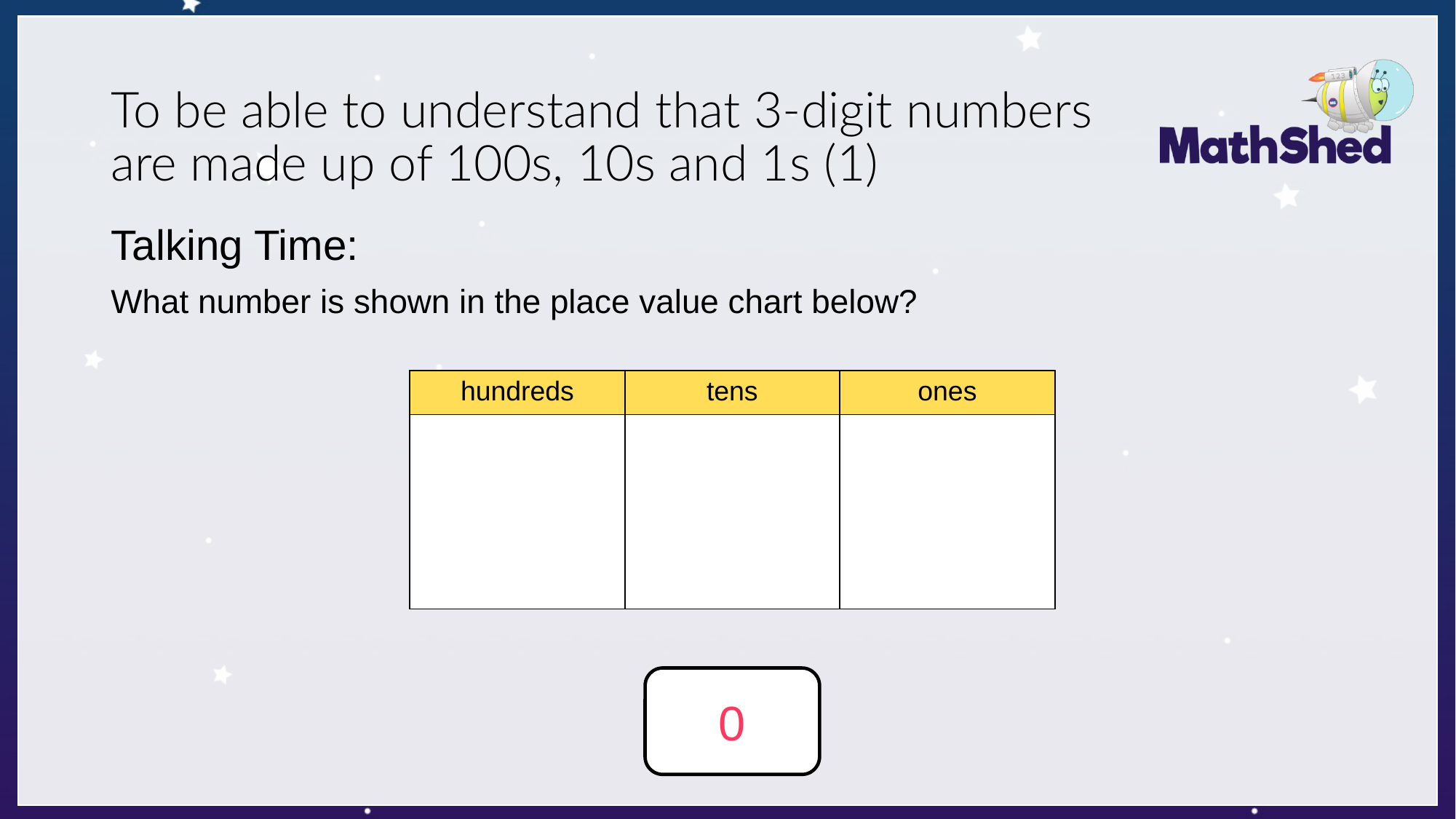

# To be able to understand that 3-digit numbers are made up of 100s, 10s and 1s (1)
Talking Time:
What number is shown in the place value chart below?

| hundreds | tens | ones |
| --- | --- | --- |
|  |  |  |
0